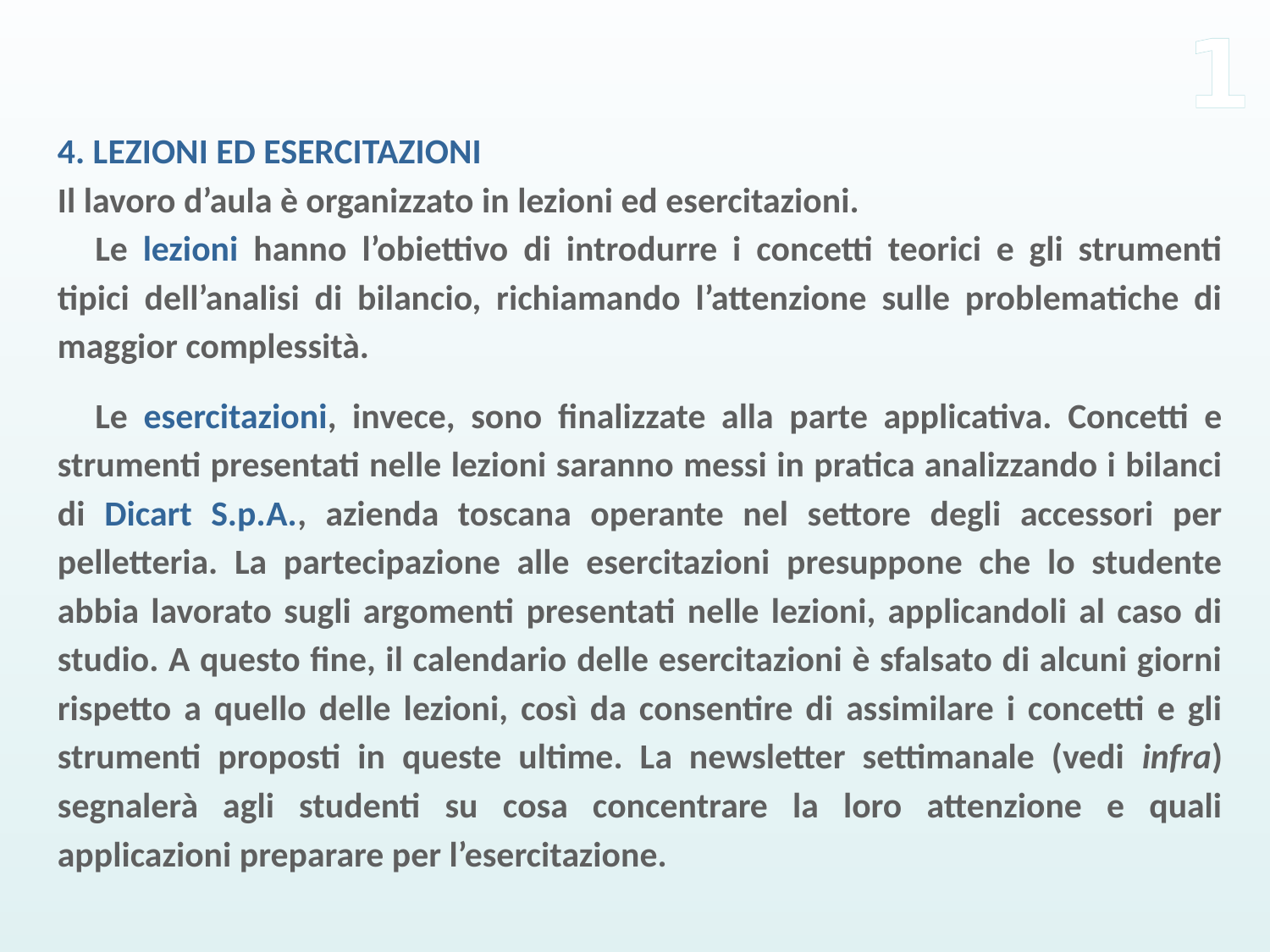

1
4. LEZIONI ED ESERCITAZIONI
Il lavoro d’aula è organizzato in lezioni ed esercitazioni.
Le lezioni hanno l’obiettivo di introdurre i concetti teorici e gli strumenti tipici dell’analisi di bilancio, richiamando l’attenzione sulle problematiche di maggior complessità.
Le esercitazioni, invece, sono finalizzate alla parte applicativa. Concetti e strumenti presentati nelle lezioni saranno messi in pratica analizzando i bilanci di Dicart S.p.A., azienda toscana operante nel settore degli accessori per pelletteria. La partecipazione alle esercitazioni presuppone che lo studente abbia lavorato sugli argomenti presentati nelle lezioni, applicandoli al caso di studio. A questo fine, il calendario delle esercitazioni è sfalsato di alcuni giorni rispetto a quello delle lezioni, così da consentire di assimilare i concetti e gli strumenti proposti in queste ultime. La newsletter settimanale (vedi infra) segnalerà agli studenti su cosa concentrare la loro attenzione e quali applicazioni preparare per l’esercitazione.